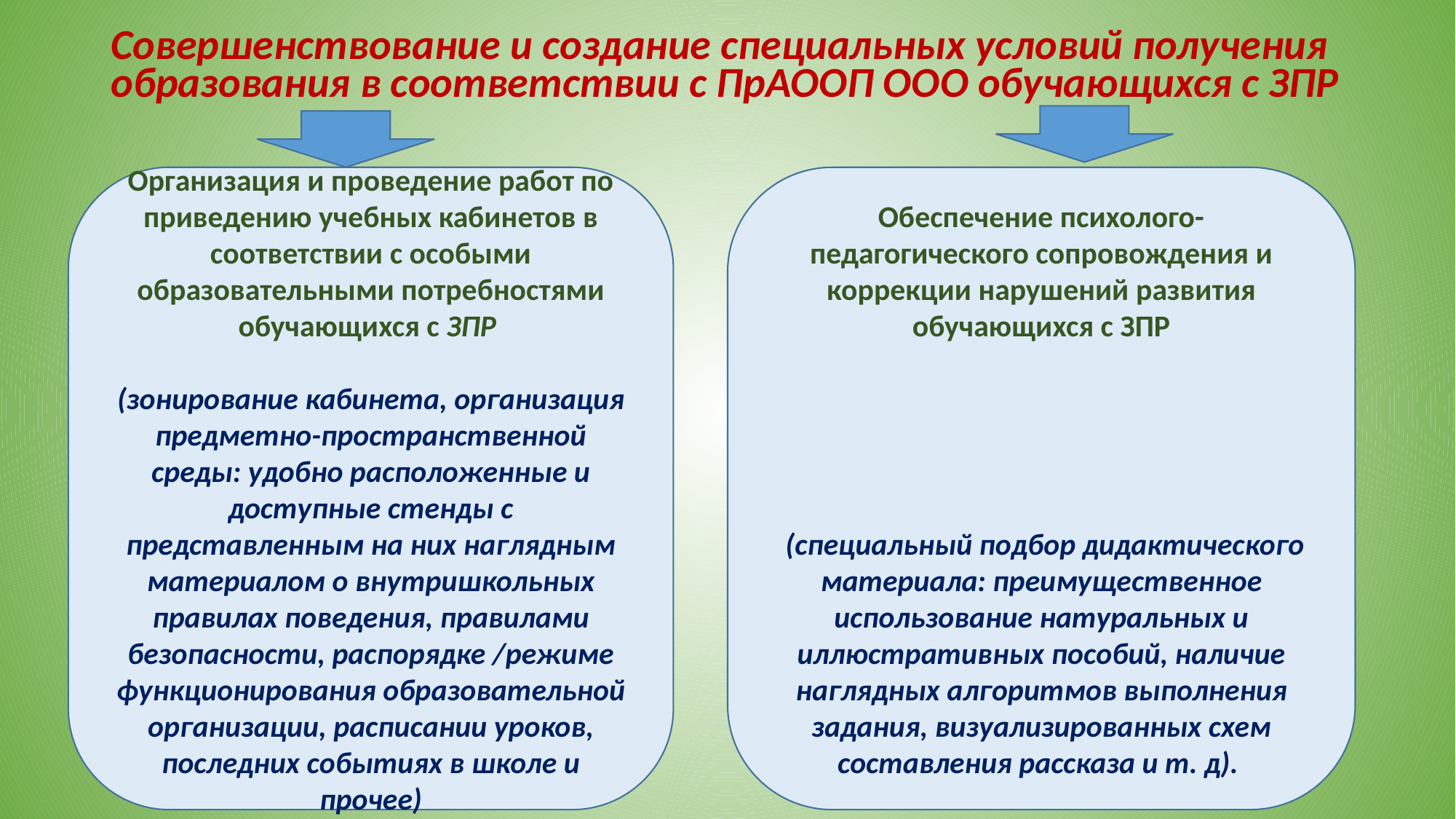

# Совершенствование и создание специальных условий получения образования в соответствии с ПрАООП ООО обучающихся с ЗПР

Организация и проведение работ по приведению учебных кабинетов в соответствии с особыми образовательными потребностями обучающихся с ЗПР

(зонирование кабинета, организация предметно-пространственной среды: удобно расположенные и доступные стенды с представленным на них наглядным материалом о внутришкольных правилах поведения, правилами безопасности, распорядке /режиме функционирования образовательной организации, расписании уроков, последних событиях в школе и прочее)
Обеспечение психолого-педагогического сопровождения и коррекции нарушений развития обучающихся с ЗПР

 (специальный подбор дидактического материала: преимущественное использование натуральных и иллюстративных пособий, наличие наглядных алгоритмов выполнения задания, визуализированных схем составления рассказа и т. д).